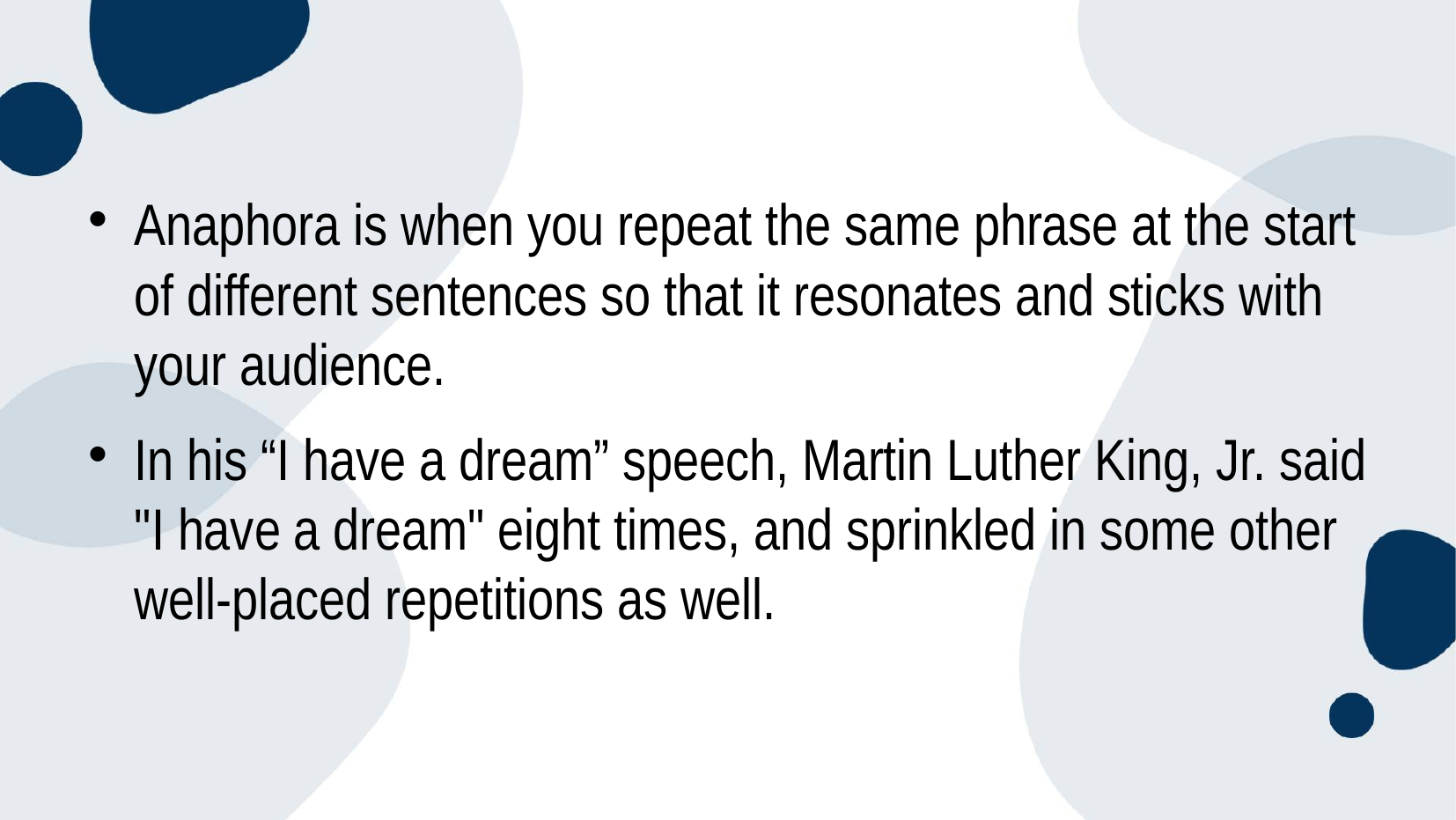

#
Anaphora is when you repeat the same phrase at the start of different sentences so that it resonates and sticks with your audience.
In his “I have a dream” speech, Martin Luther King, Jr. said "I have a dream" eight times, and sprinkled in some other well-placed repetitions as well.